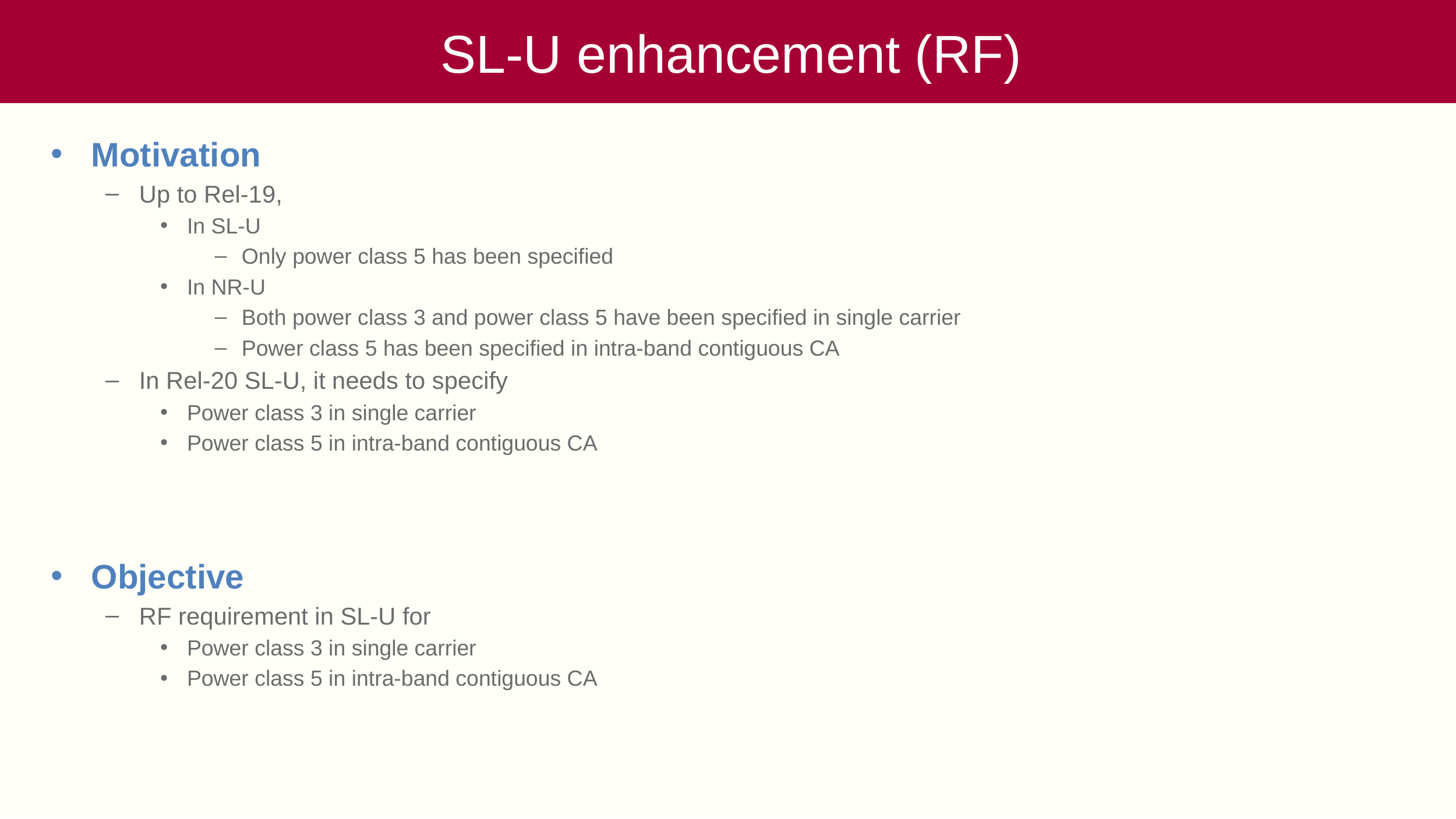

# SL-U enhancement (RF)
Motivation
Up to Rel-19,
In SL-U
Only power class 5 has been specified
In NR-U
Both power class 3 and power class 5 have been specified in single carrier
Power class 5 has been specified in intra-band contiguous CA
In Rel-20 SL-U, it needs to specify
Power class 3 in single carrier
Power class 5 in intra-band contiguous CA

Objective
RF requirement in SL-U for
Power class 3 in single carrier
Power class 5 in intra-band contiguous CA